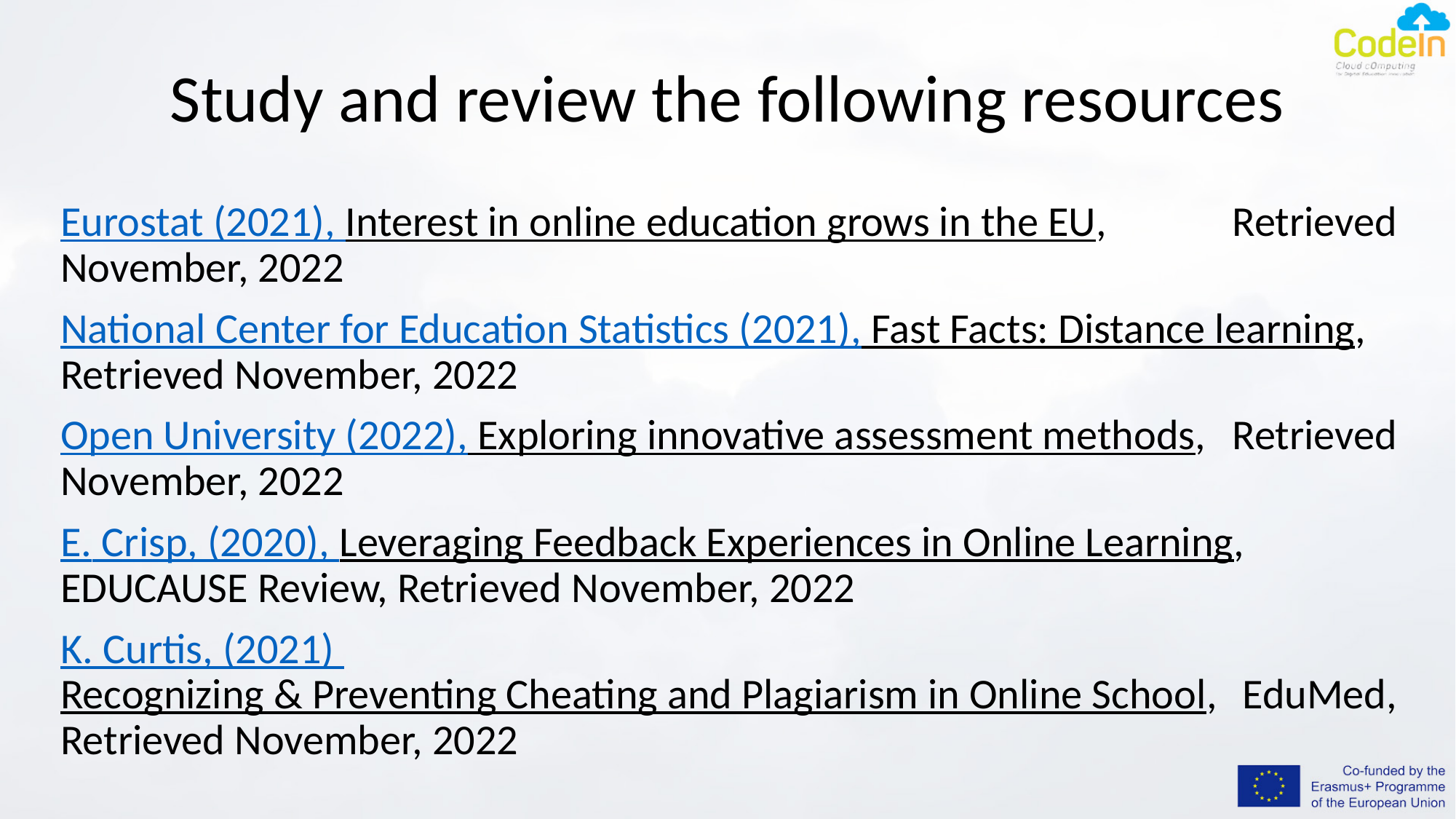

# Study and review the following resources
Eurostat (2021), Interest in online education grows in the EU, Retrieved November, 2022
National Center for Education Statistics (2021), Fast Facts: Distance learning, Retrieved November, 2022
Open University (2022), Exploring innovative assessment methods, Retrieved November, 2022
E. Crisp, (2020), Leveraging Feedback Experiences in Online Learning, EDUCAUSE Review, Retrieved November, 2022
K. Curtis, (2021) Recognizing & Preventing Cheating and Plagiarism in Online School, EduMed, Retrieved November, 2022